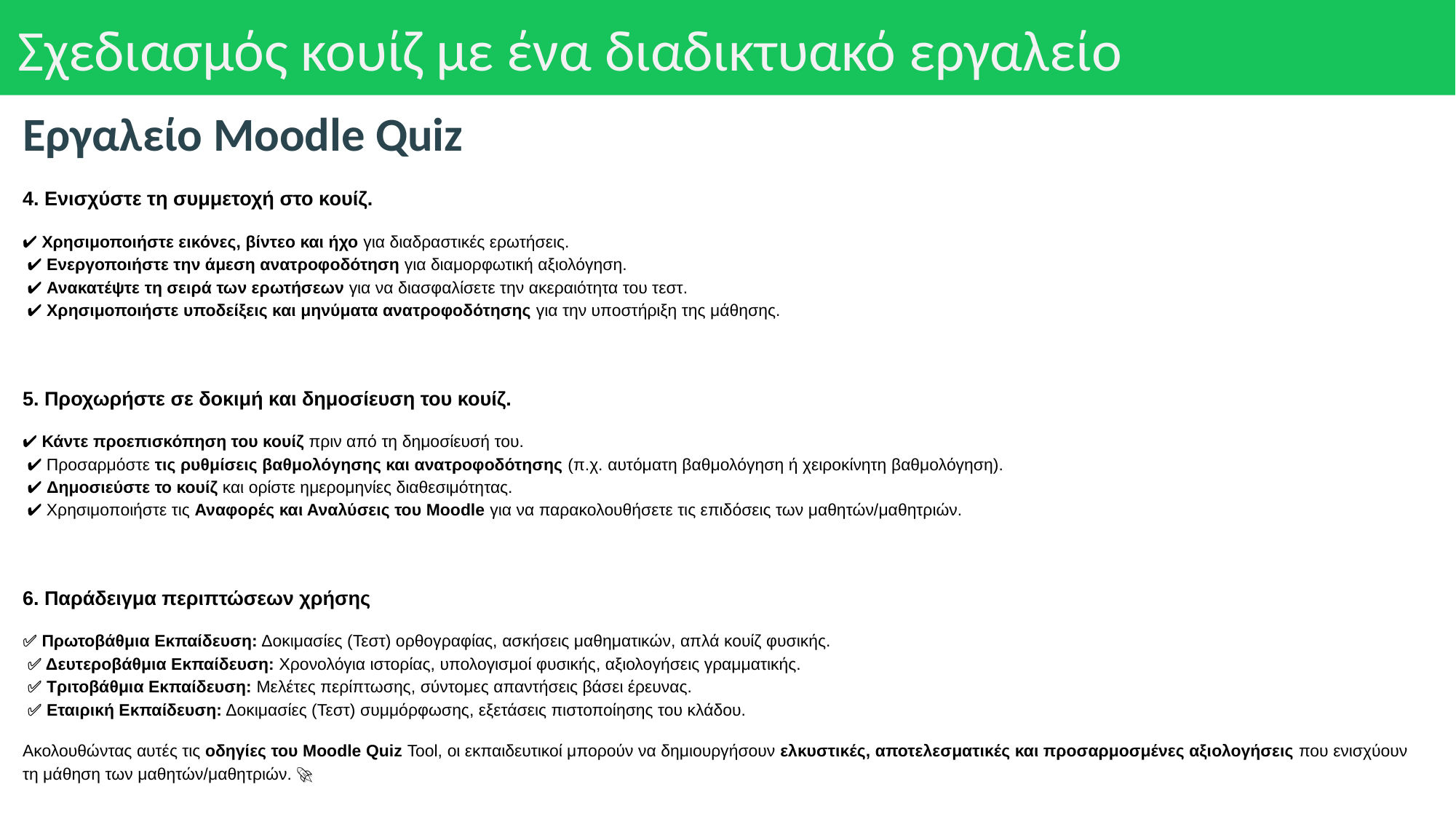

# Σχεδιασμός κουίζ με ένα διαδικτυακό εργαλείο
Εργαλείο Moodle Quiz
4. Ενισχύστε τη συμμετοχή στο κουίζ.
✔ Χρησιμοποιήστε εικόνες, βίντεο και ήχο για διαδραστικές ερωτήσεις.
 ✔ Ενεργοποιήστε την άμεση ανατροφοδότηση για διαμορφωτική αξιολόγηση.
 ✔ Ανακατέψτε τη σειρά των ερωτήσεων για να διασφαλίσετε την ακεραιότητα του τεστ.
 ✔ Χρησιμοποιήστε υποδείξεις και μηνύματα ανατροφοδότησης για την υποστήριξη της μάθησης.

5. Προχωρήστε σε δοκιμή και δημοσίευση του κουίζ.
✔ Κάντε προεπισκόπηση του κουίζ πριν από τη δημοσίευσή του.
 ✔ Προσαρμόστε τις ρυθμίσεις βαθμολόγησης και ανατροφοδότησης (π.χ. αυτόματη βαθμολόγηση ή χειροκίνητη βαθμολόγηση).
 ✔ Δημοσιεύστε το κουίζ και ορίστε ημερομηνίες διαθεσιμότητας.
 ✔ Χρησιμοποιήστε τις Αναφορές και Αναλύσεις του Moodle για να παρακολουθήσετε τις επιδόσεις των μαθητών/μαθητριών.

6. Παράδειγμα περιπτώσεων χρήσης
✅ Πρωτοβάθμια Εκπαίδευση: Δοκιμασίες (Τεστ) ορθογραφίας, ασκήσεις μαθηματικών, απλά κουίζ φυσικής.
 ✅ Δευτεροβάθμια Εκπαίδευση: Χρονολόγια ιστορίας, υπολογισμοί φυσικής, αξιολογήσεις γραμματικής.
 ✅ Τριτοβάθμια Εκπαίδευση: Μελέτες περίπτωσης, σύντομες απαντήσεις βάσει έρευνας.
 ✅ Εταιρική Εκπαίδευση: Δοκιμασίες (Τεστ) συμμόρφωσης, εξετάσεις πιστοποίησης του κλάδου.
Ακολουθώντας αυτές τις οδηγίες του Moodle Quiz Tool, οι εκπαιδευτικοί μπορούν να δημιουργήσουν ελκυστικές, αποτελεσματικές και προσαρμοσμένες αξιολογήσεις που ενισχύουν τη μάθηση των μαθητών/μαθητριών. 🚀